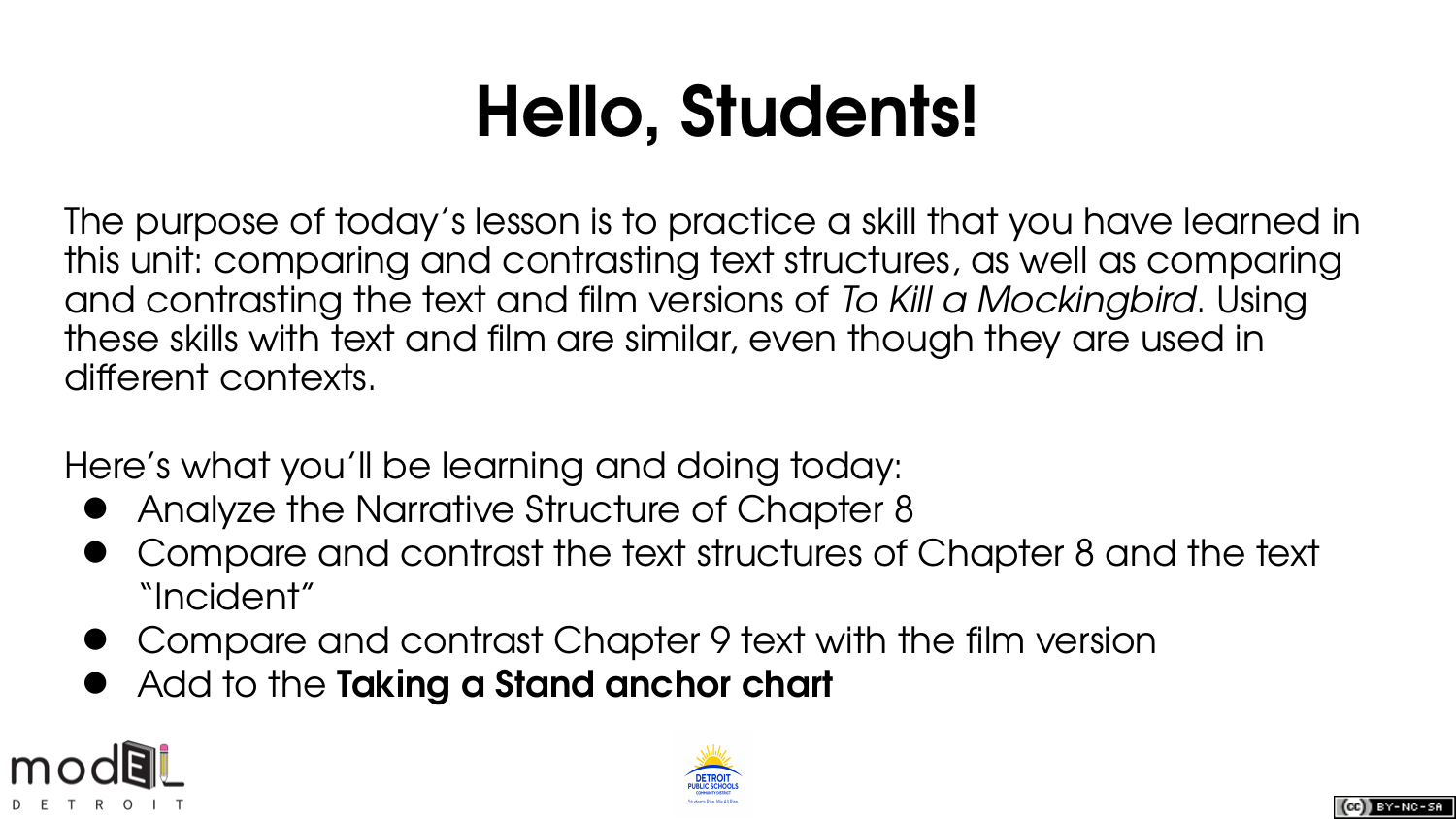

# Hello, Students!

The purpose of today’s lesson is to practice a skill that you have learned in this unit: comparing and contrasting text structures, as well as comparing and contrasting the text and film versions of To Kill a Mockingbird. Using these skills with text and film are similar, even though they are used in different contexts.

Here’s what you’ll be learning and doing today:
Analyze the Narrative Structure of Chapter 8
Compare and contrast the text structures of Chapter 8 and the text “Incident”
Compare and contrast Chapter 9 text with the film version
Add to the Taking a Stand anchor chart